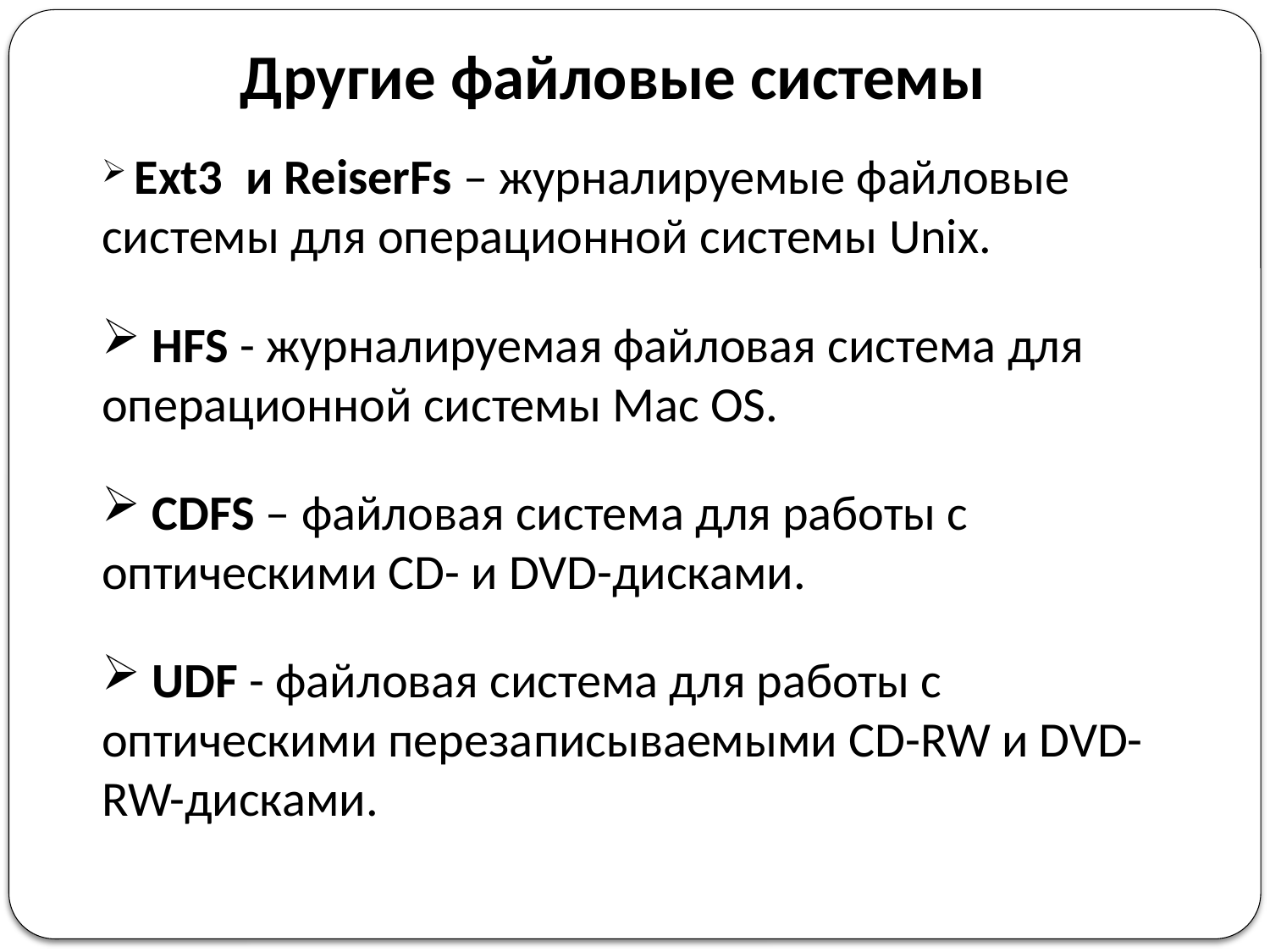

Другие файловые системы
 Ext3  и ReiserFs – журналируемые файловые системы для операционной системы Unix.
 HFS - журналируемая файловая система для операционной системы Mac OS.
 CDFS – файловая система для работы с оптическими CD- и DVD-дисками.
 UDF - файловая система для работы с оптическими перезаписываемыми CD-RW и DVD-RW-дисками.